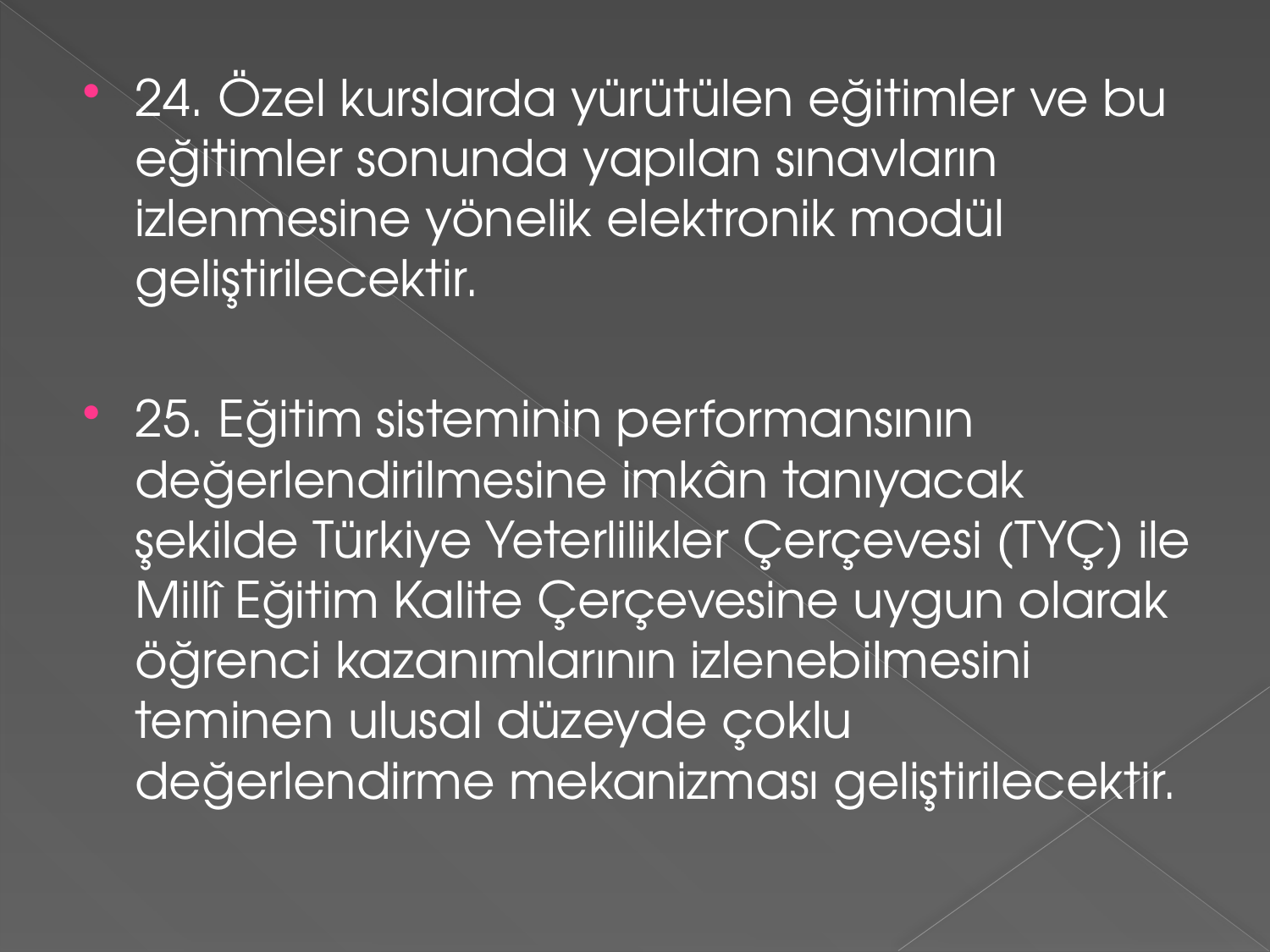

24. Özel kurslarda yürütülen eğitimler ve bu eğitimler sonunda yapılan sınavların izlenmesine yönelik elektronik modül geliştirilecektir.

25. Eğitim sisteminin performansının değerlendirilmesine imkân tanıyacak şekilde Türkiye Yeterlilikler Çerçevesi (TYÇ) ile Millî Eğitim Kalite Çerçevesine uygun olarak öğrenci kazanımlarının izlenebilmesini teminen ulusal düzeyde çoklu değerlendirme mekanizması geliştirilecektir.